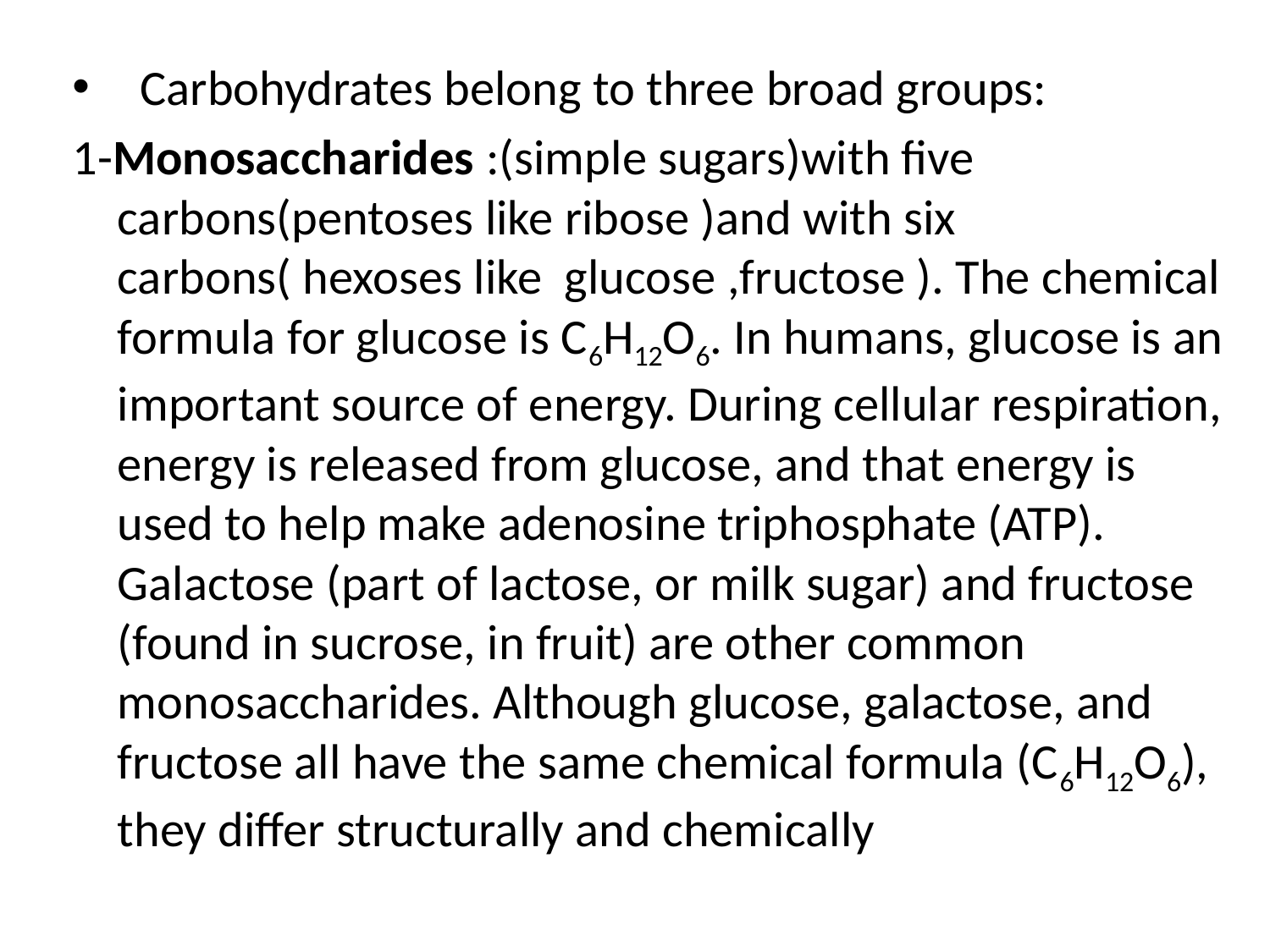

#
  Carbohydrates belong to three broad groups:
1-Monosaccharides :(simple sugars)with five carbons(pentoses like ribose )and with six carbons( hexoses like  glucose ,fructose ). The chemical formula for glucose is C6H12O6. In humans, glucose is an important source of energy. During cellular respiration, energy is released from glucose, and that energy is used to help make adenosine triphosphate (ATP). Galactose (part of lactose, or milk sugar) and fructose (found in sucrose, in fruit) are other common monosaccharides. Although glucose, galactose, and fructose all have the same chemical formula (C6H12O6), they differ structurally and chemically